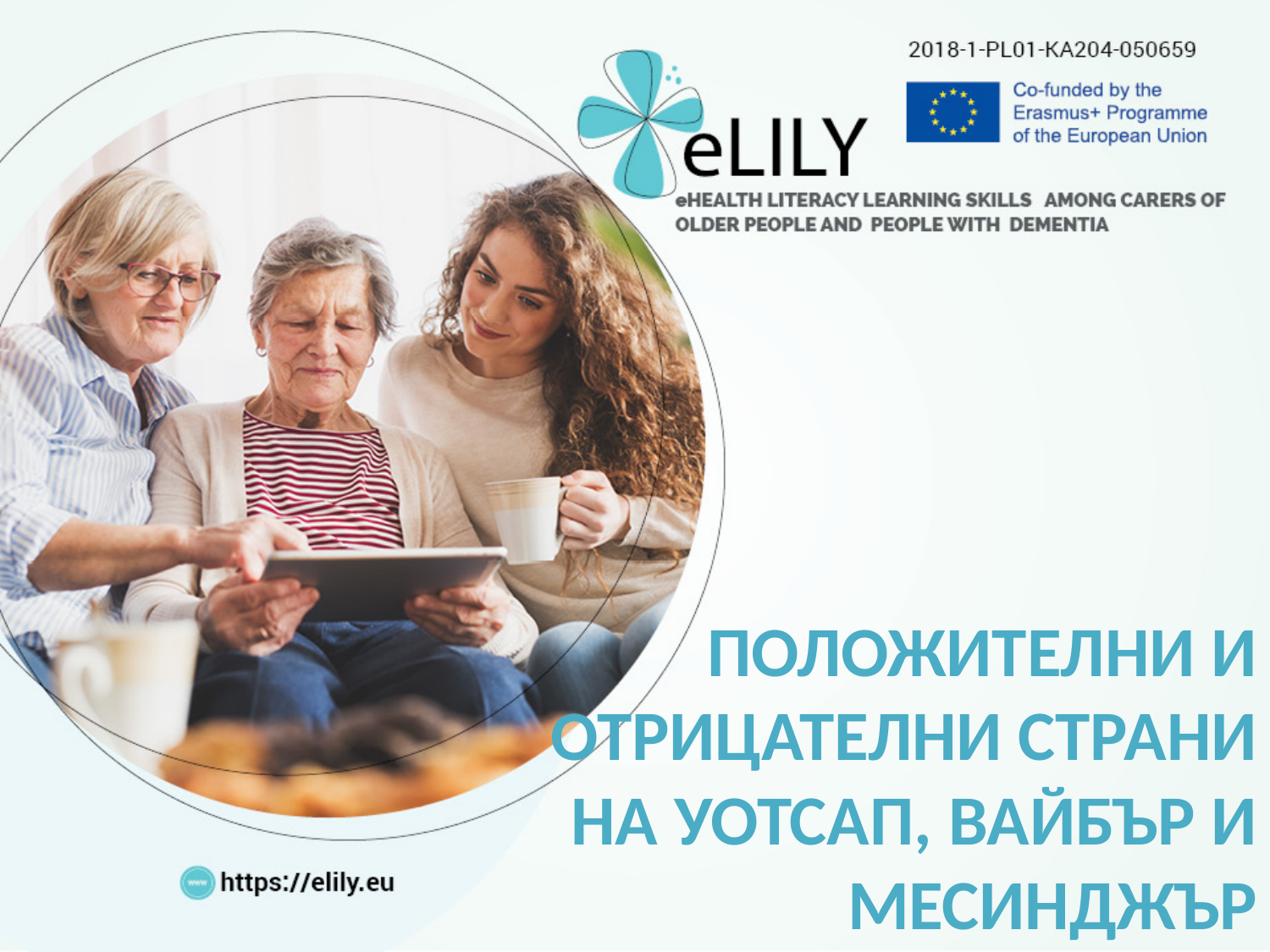

ПОЛОЖИТЕЛНИ И ОТРИЦАТЕЛНИ страни НА УОТСаП, ВАЙБЪР И МЕСИНДЖЪР